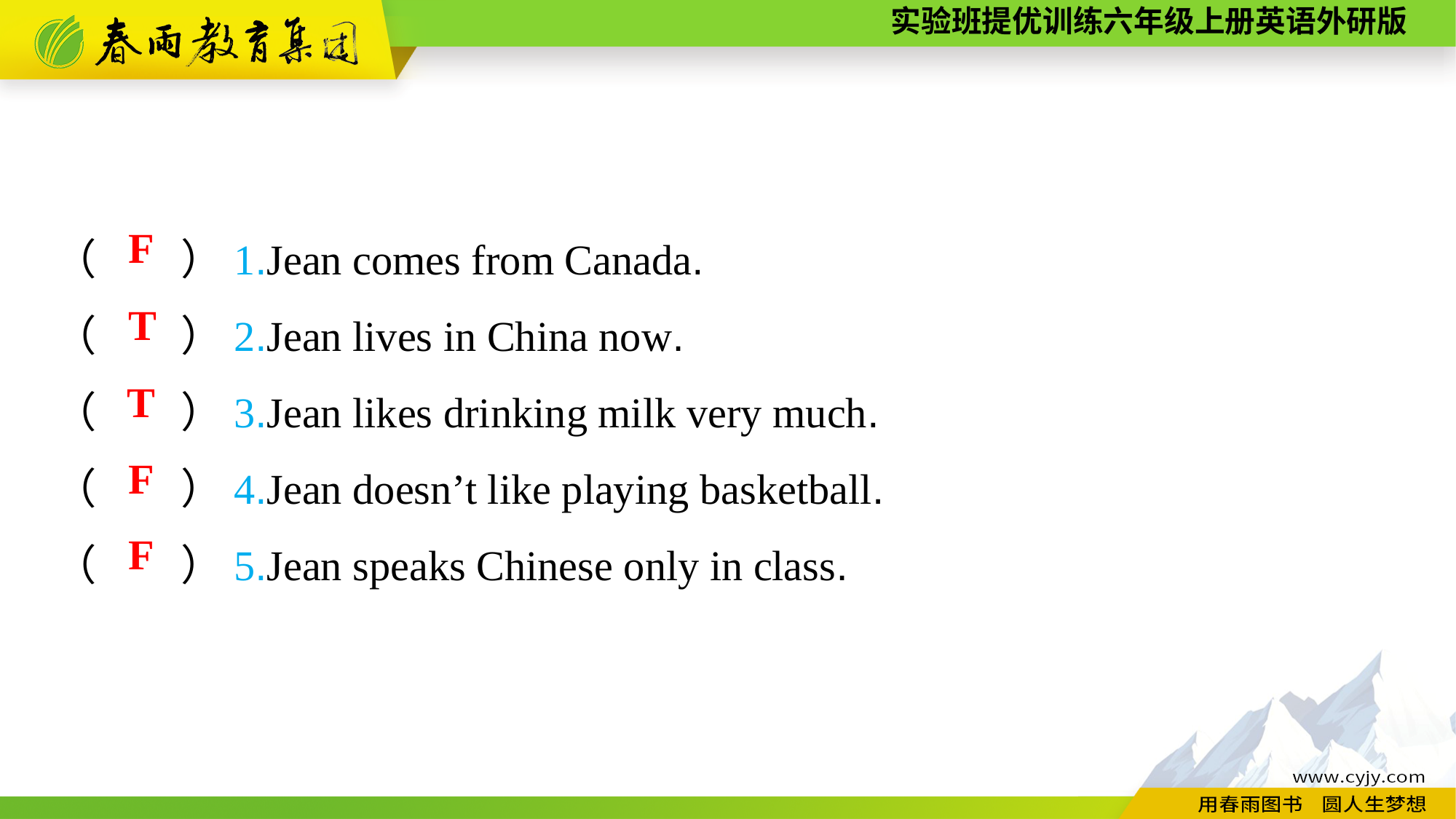

（　　）1.Jean comes from Canada.
（　　）2.Jean lives in China now.
（　　）3.Jean likes drinking milk very much.
（　　）4.Jean doesn’t like playing basketball.
（　　）5.Jean speaks Chinese only in class.
F
T
T
F
F